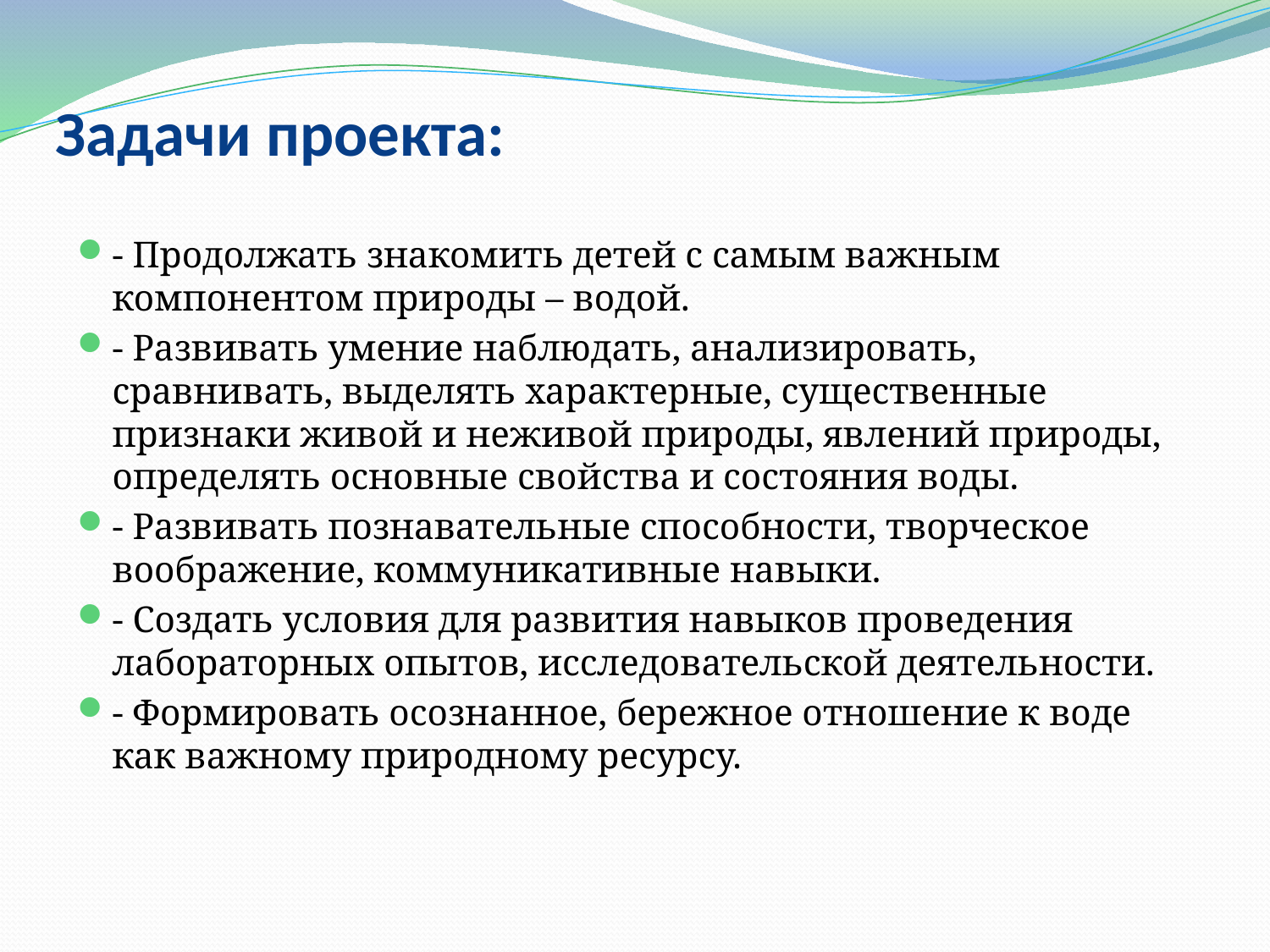

# Задачи проекта:
- Продолжать знакомить детей с самым важным компонентом природы – водой.
- Развивать умение наблюдать, анализировать, сравнивать, выделять характерные, существенные признаки живой и неживой природы, явлений природы, определять основные свойства и состояния воды.
- Развивать познавательные способности, творческое воображение, коммуникативные навыки.
- Создать условия для развития навыков проведения лабораторных опытов, исследовательской деятельности.
- Формировать осознанное, бережное отношение к воде как важному природному ресурсу.